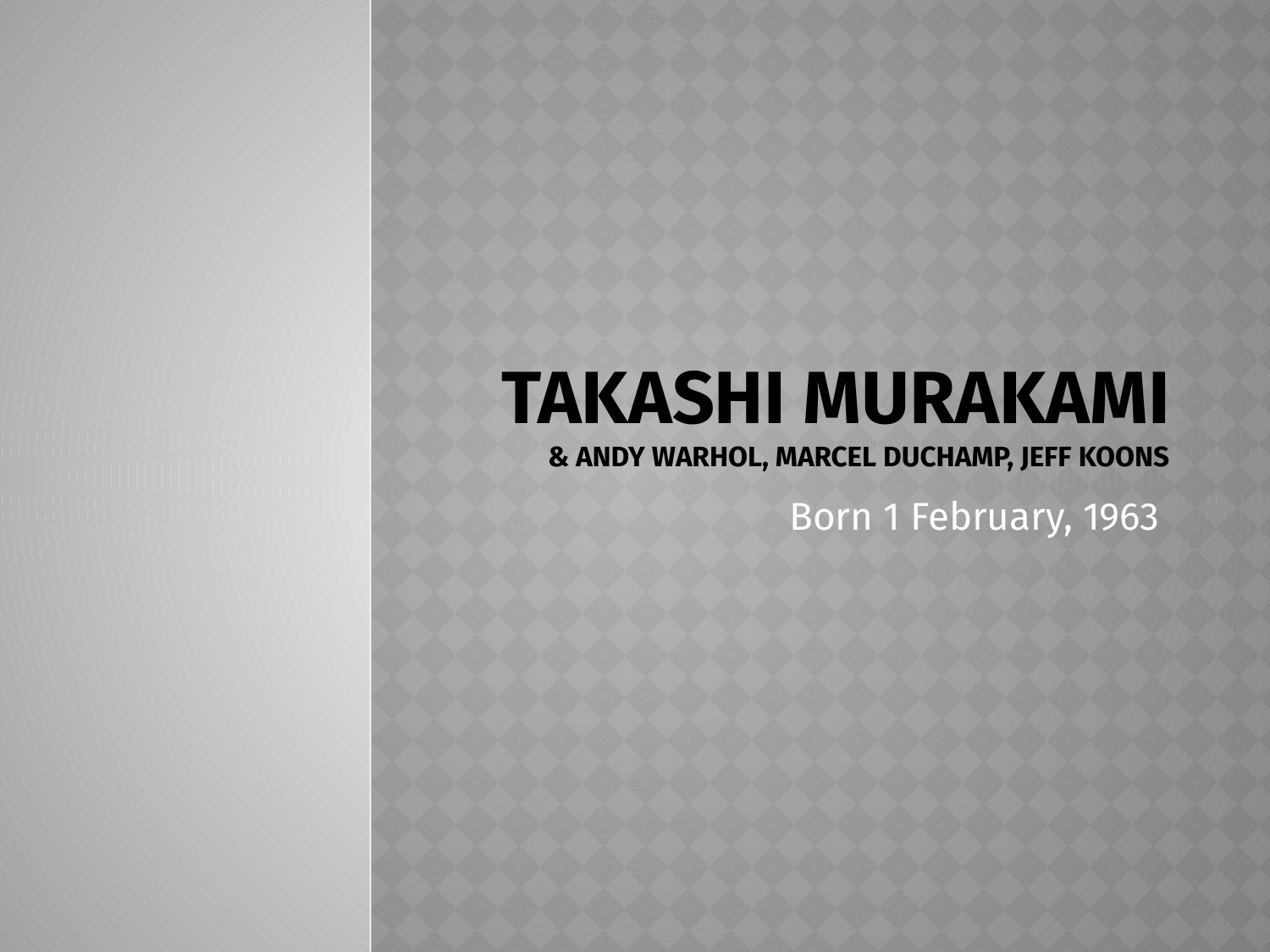

# Takashi Murakami & Andy Warhol, Marcel Duchamp, Jeff Koons
Born 1 February, 1963